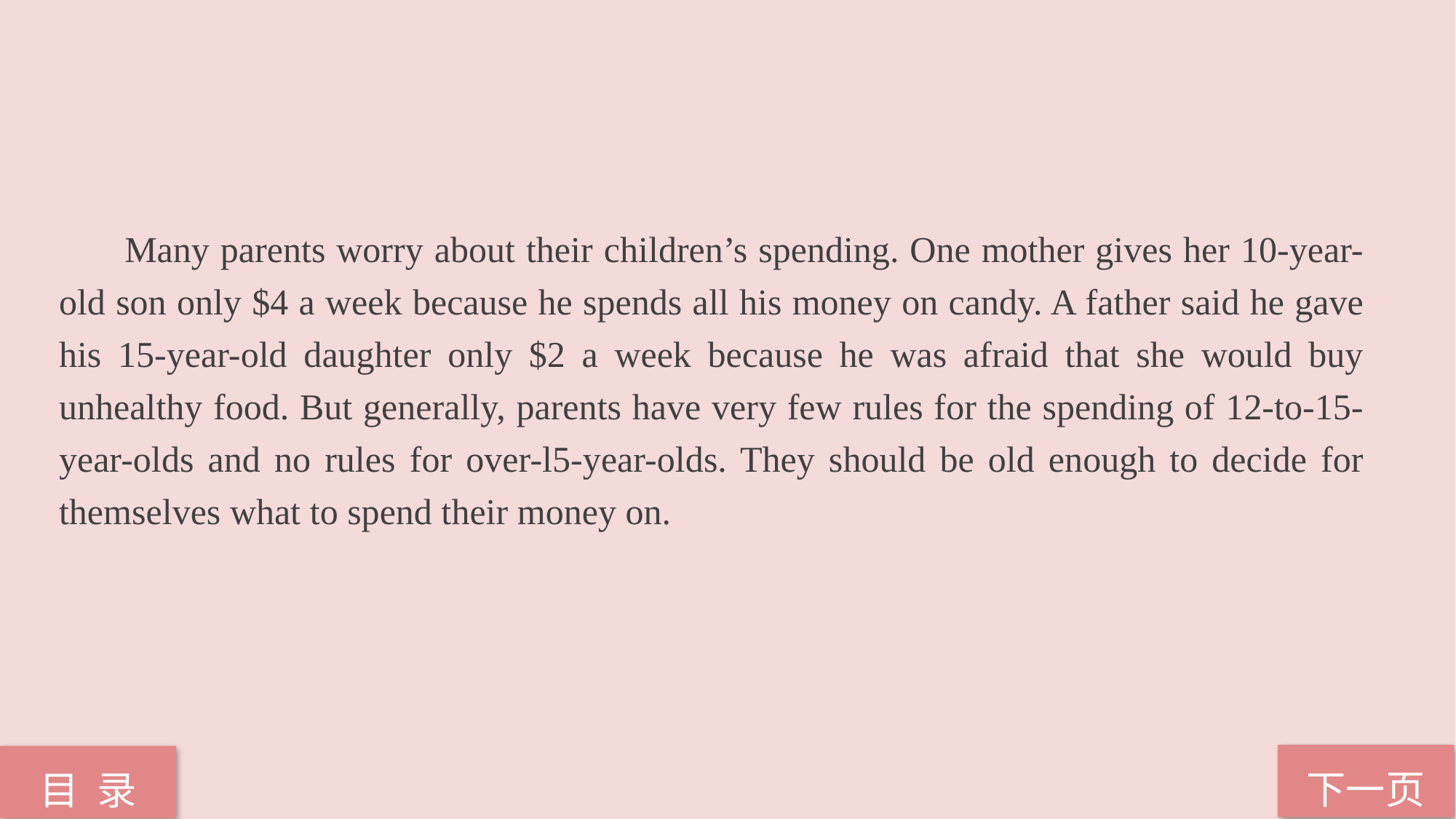

Many parents worry about their children’s spending. One mother gives her 10-year-old son only $4 a week because he spends all his money on candy. A father said he gave his 15-year-old daughter only $2 a week because he was afraid that she would buy unhealthy food. But generally, parents have very few rules for the spending of 12-to-15-year-olds and no rules for over-l5-year-olds. They should be old enough to decide for themselves what to spend their money on.